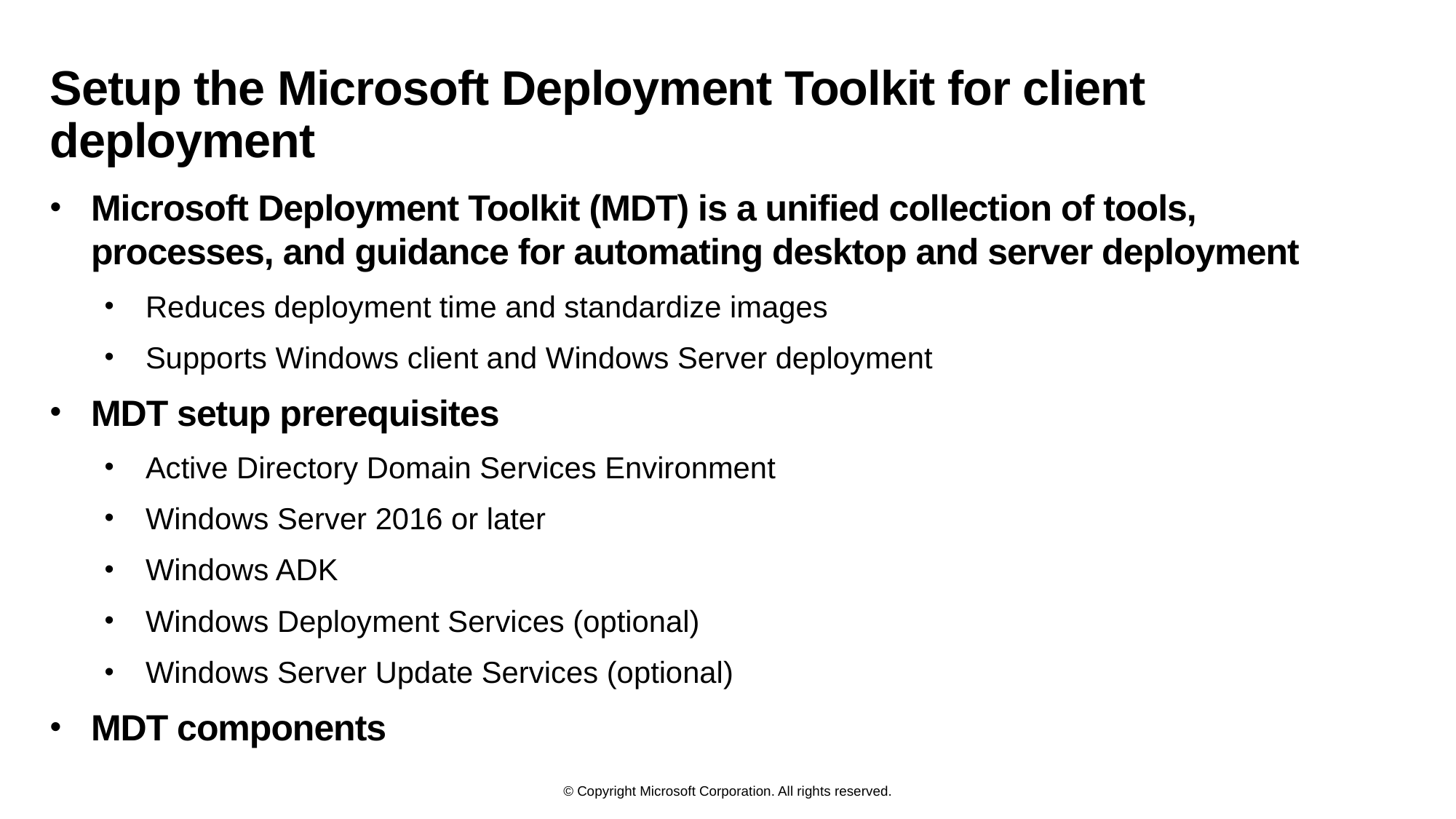

# Setup the Microsoft Deployment Toolkit for client deployment
Microsoft Deployment Toolkit (MDT) is a unified collection of tools, processes, and guidance for automating desktop and server deployment
Reduces deployment time and standardize images
Supports Windows client and Windows Server deployment
MDT setup prerequisites
Active Directory Domain Services Environment
Windows Server 2016 or later
Windows ADK
Windows Deployment Services (optional)
Windows Server Update Services (optional)
MDT components